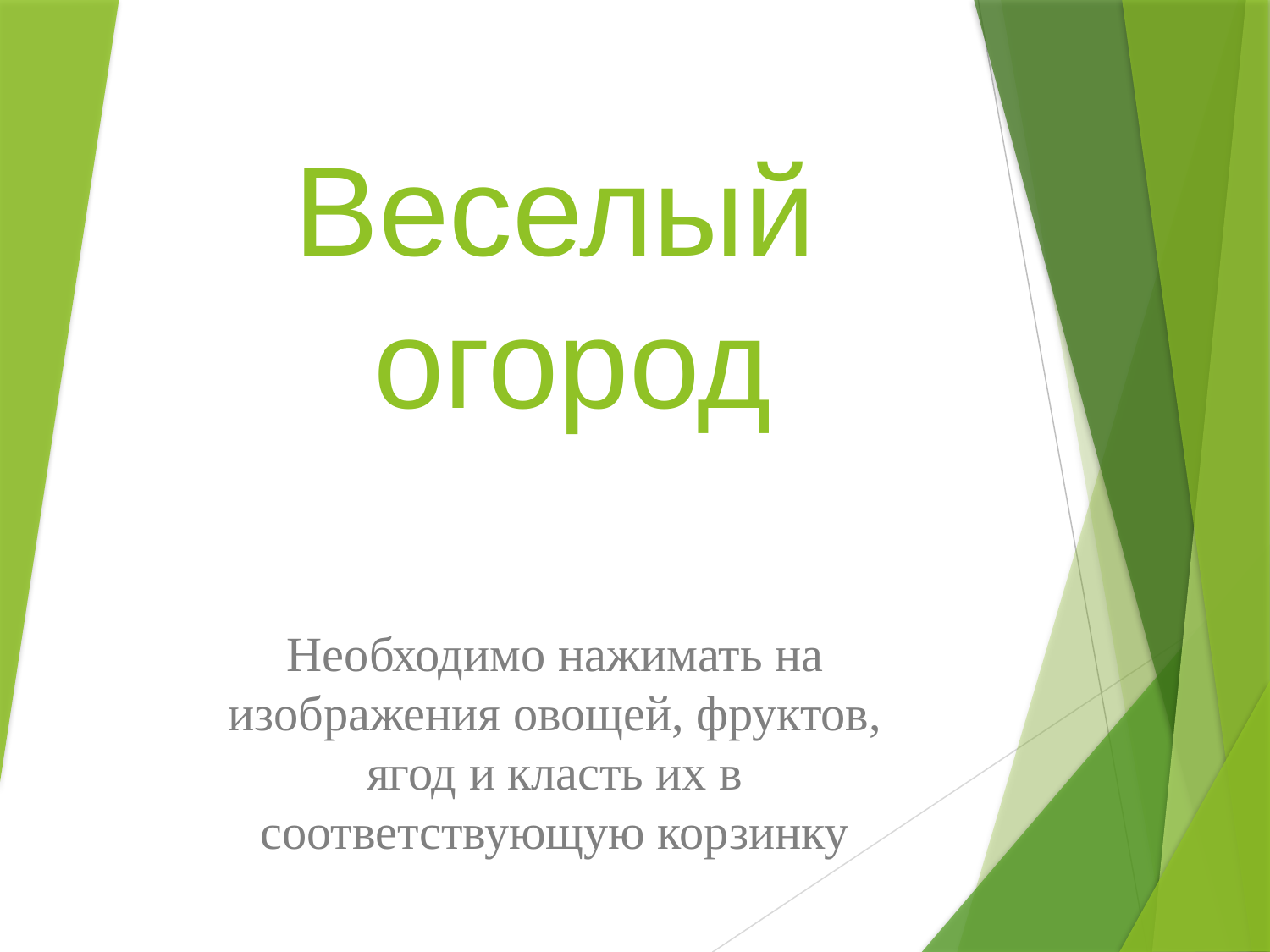

# Веселый огород
Необходимо нажимать на изображения овощей, фруктов, ягод и класть их в соответствующую корзинку